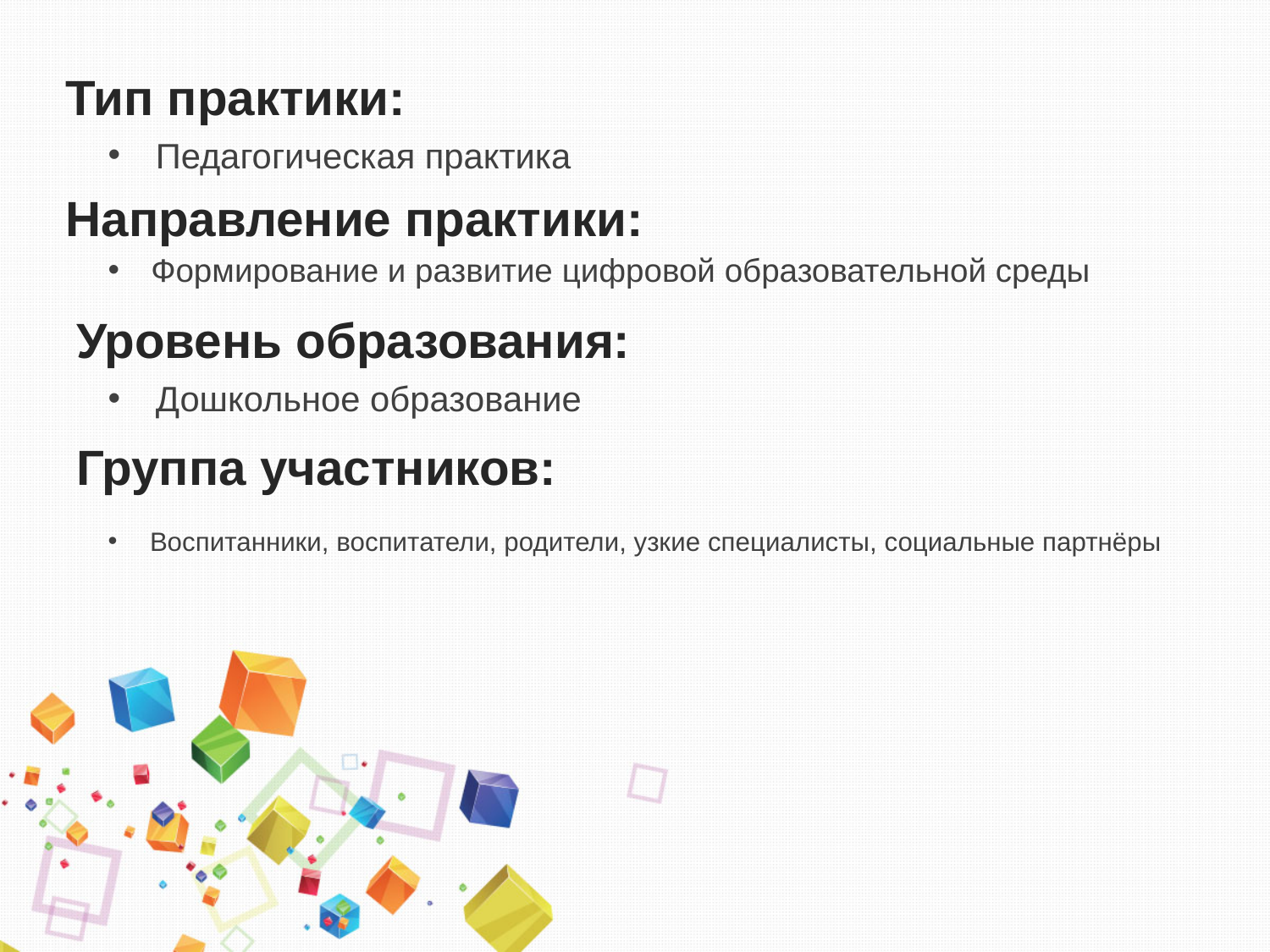

# Тип практики:
Педагогическая практика

Направление практики:
Формирование и развитие цифровой образовательной среды

Уровень образования:

Дошкольное образование

Группа участников:
Воспитанники, воспитатели, родители, узкие специалисты, социальные партнёры